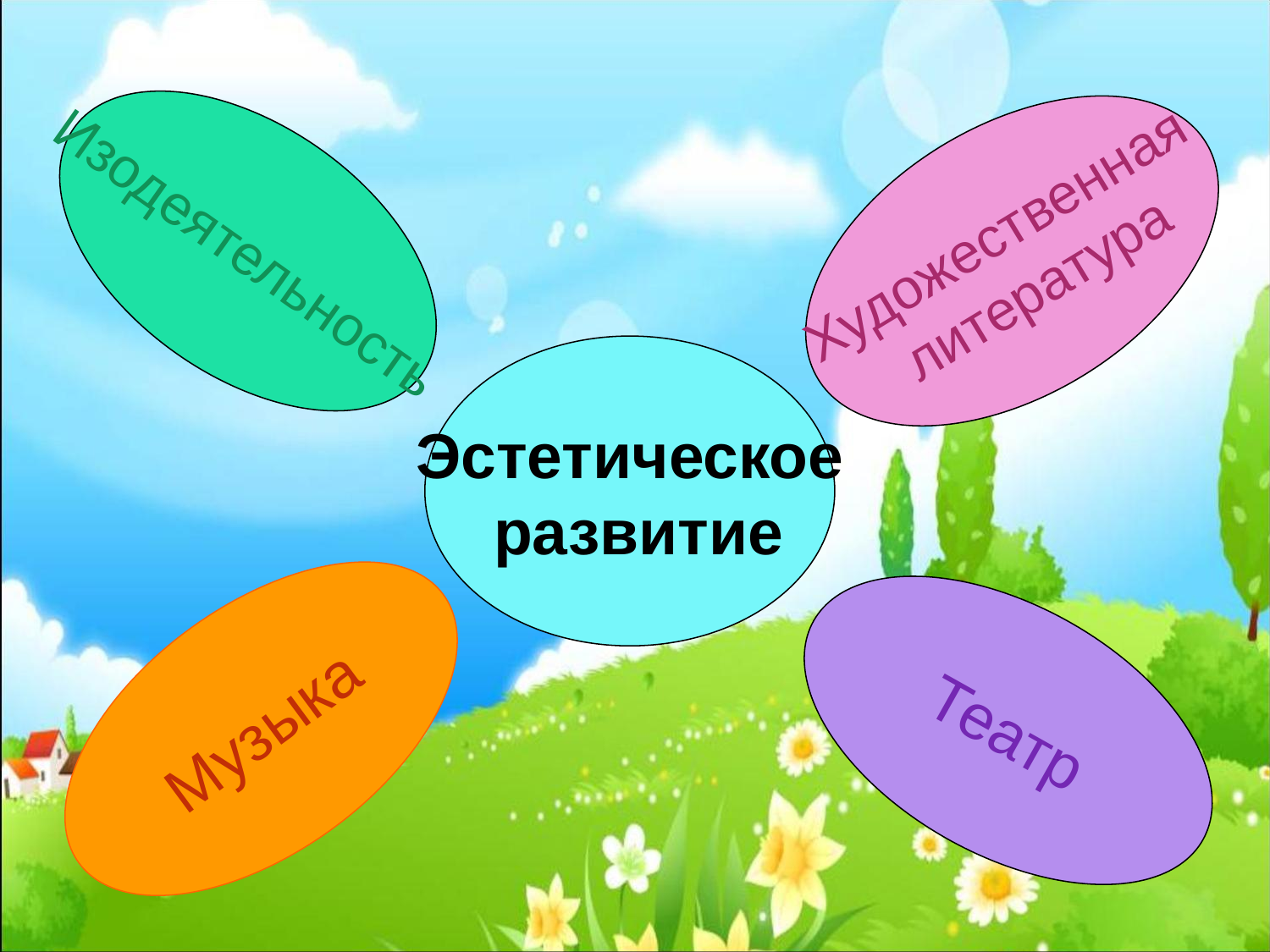

Изодеятельность
Художественная
 литература
Эстетическое
 развитие
Музыка
Театр